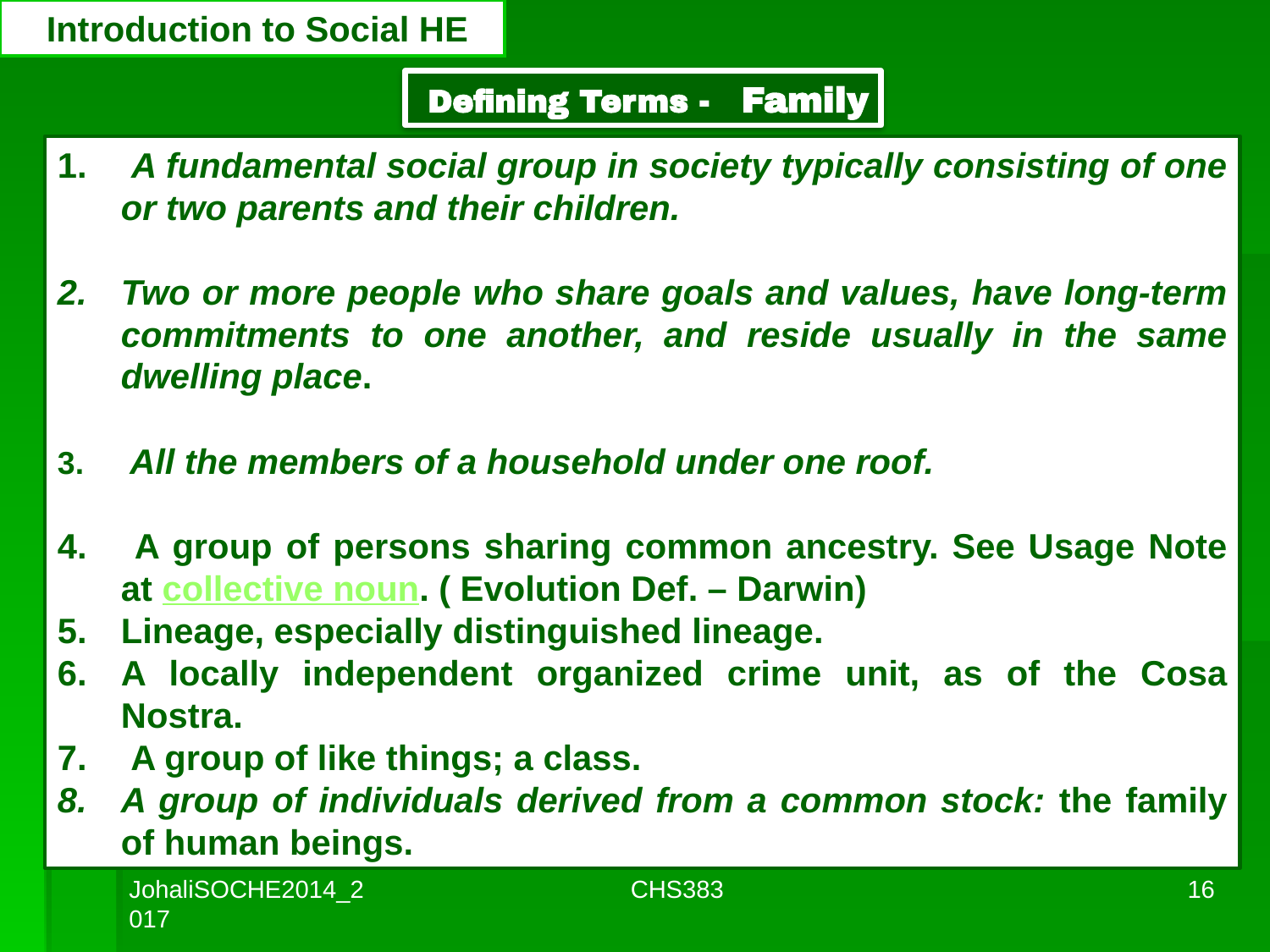

# Introduction to Social HE
Defining Terms -   Family
 A fundamental social group in society typically consisting of one or two parents and their children.

Two or more people who share goals and values, have long-term commitments to one another, and reside usually in the same dwelling place.

 All the members of a household under one roof.

 A group of persons sharing common ancestry. See Usage Note at collective noun. ( Evolution Def. – Darwin)
Lineage, especially distinguished lineage.
A locally independent organized crime unit, as of the Cosa Nostra.
 A group of like things; a class.
A group of individuals derived from a common stock: the family of human beings.
JohaliSOCHE2014_2017
CHS383
16